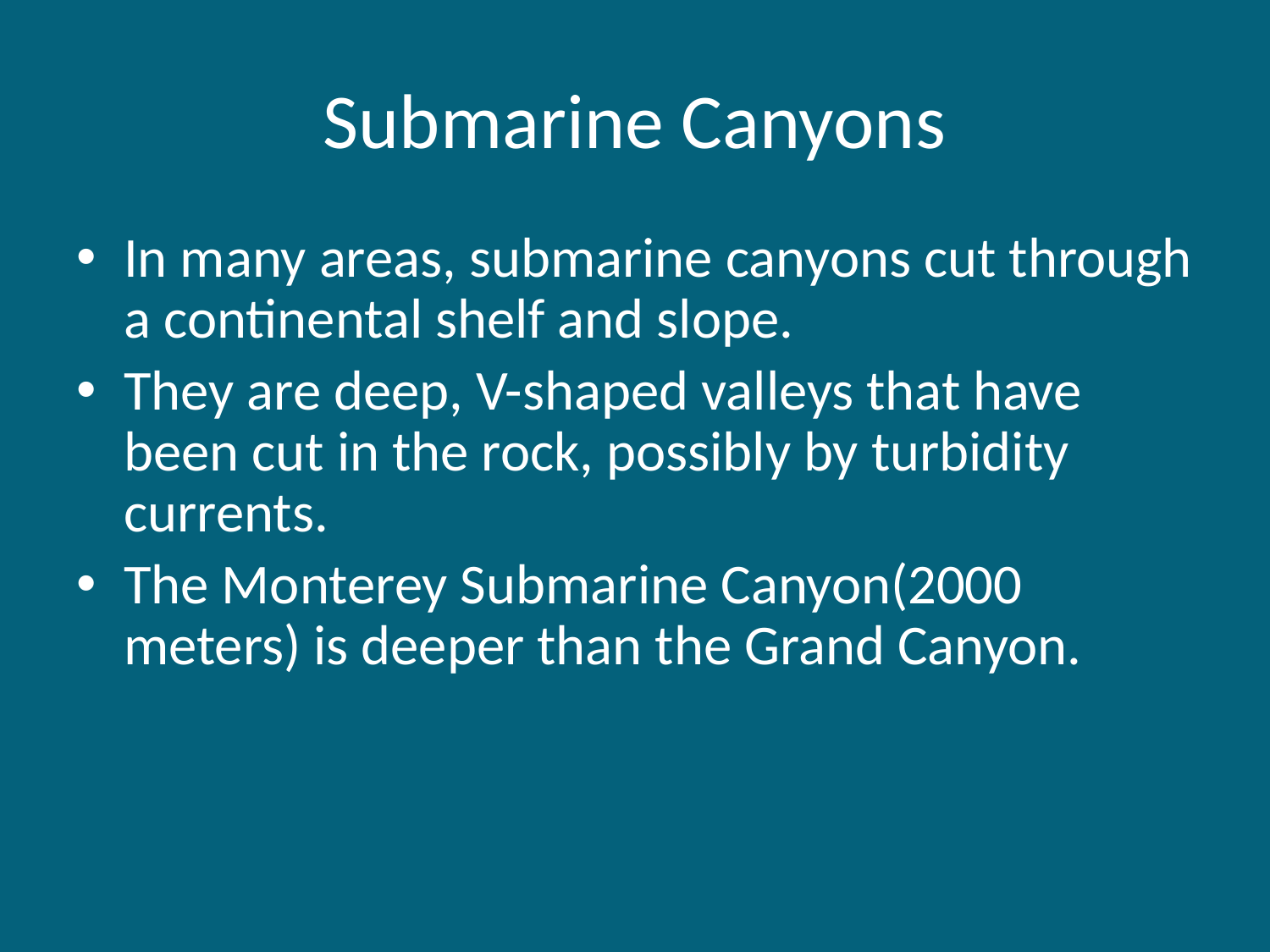

# Submarine Canyons
In many areas, submarine canyons cut through a continental shelf and slope.
They are deep, V-shaped valleys that have been cut in the rock, possibly by turbidity currents.
The Monterey Submarine Canyon(2000 meters) is deeper than the Grand Canyon.